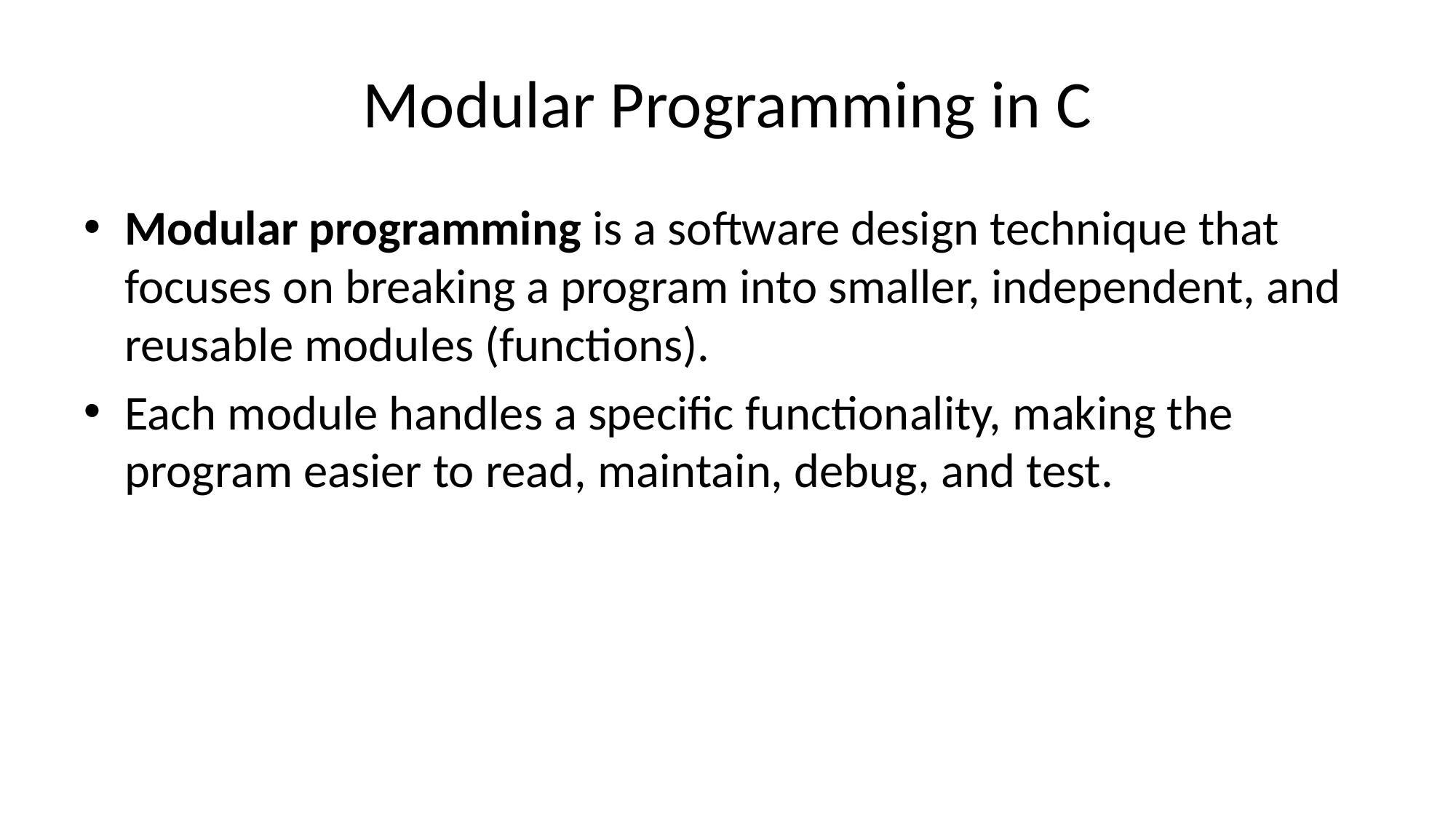

# Modular Programming in C
Modular programming is a software design technique that focuses on breaking a program into smaller, independent, and reusable modules (functions).
Each module handles a specific functionality, making the program easier to read, maintain, debug, and test.